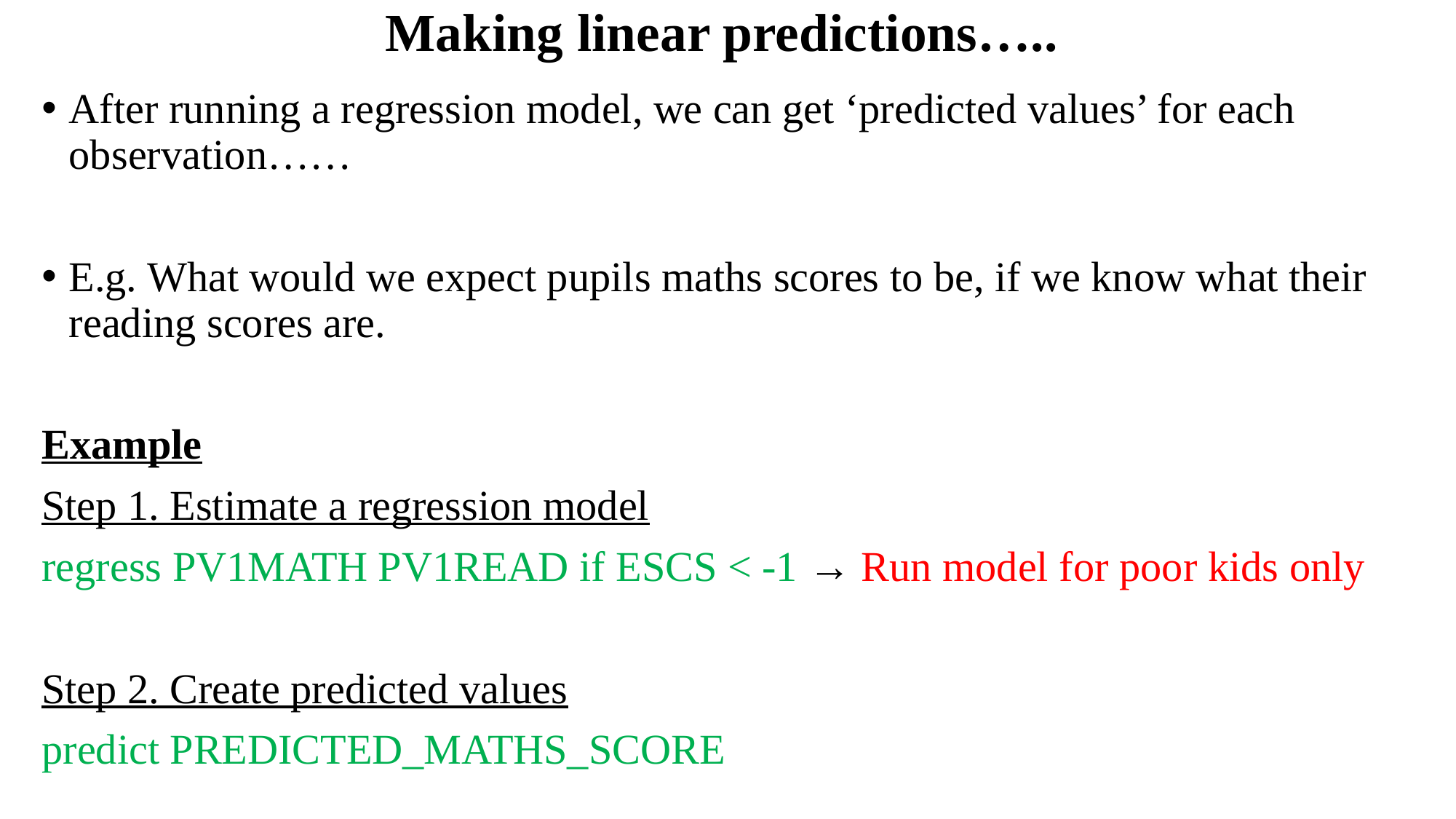

# Making linear predictions…..
After running a regression model, we can get ‘predicted values’ for each observation……

E.g. What would we expect pupils maths scores to be, if we know what their reading scores are.

Example
Step 1. Estimate a regression model
regress PV1MATH PV1READ if ESCS < -1 → Run model for poor kids only

Step 2. Create predicted values
predict PREDICTED_MATHS_SCORE